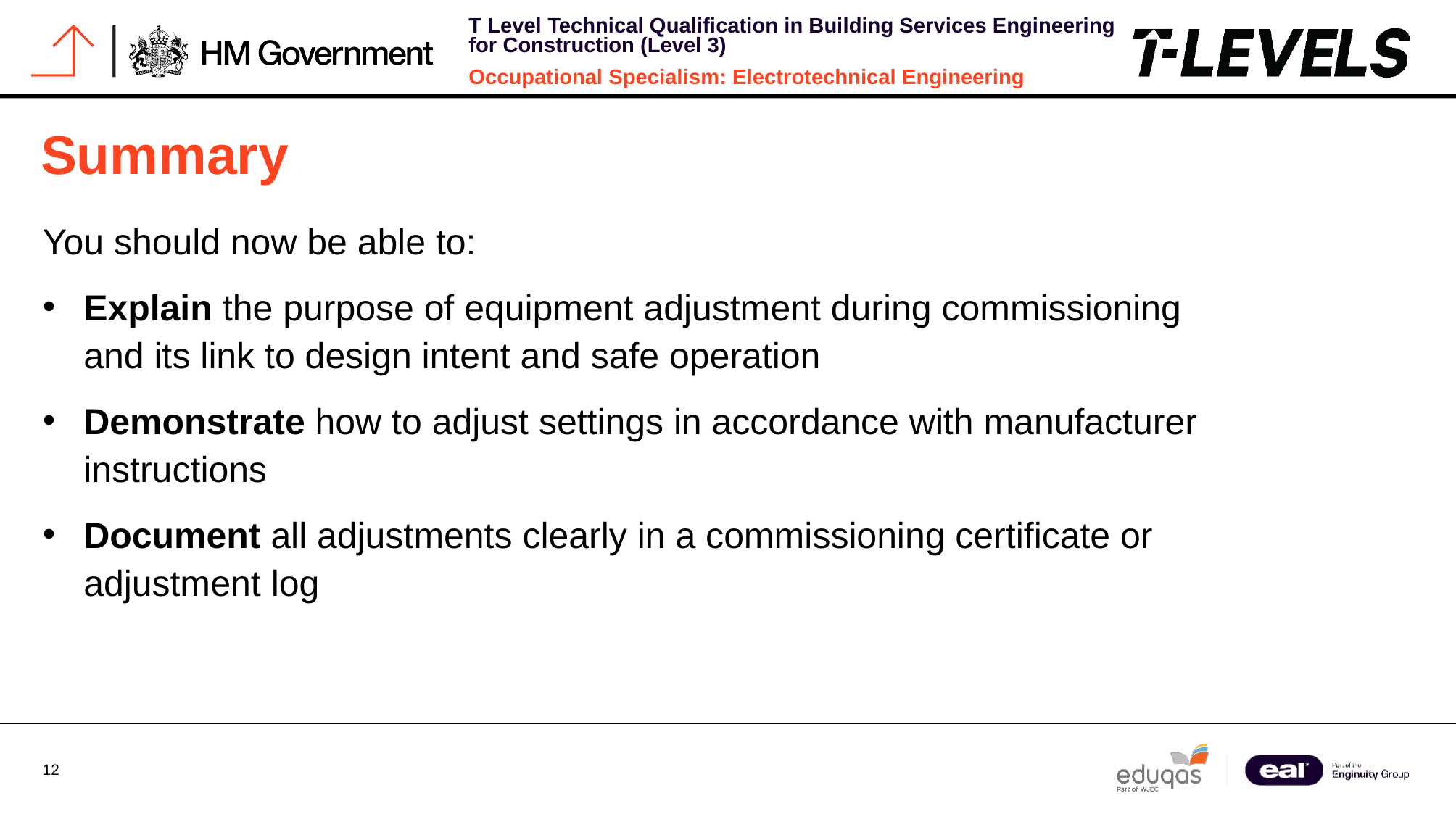

# Summary
You should now be able to:
Explain the purpose of equipment adjustment during commissioning and its link to design intent and safe operation
Demonstrate how to adjust settings in accordance with manufacturer instructions
Document all adjustments clearly in a commissioning certificate or adjustment log